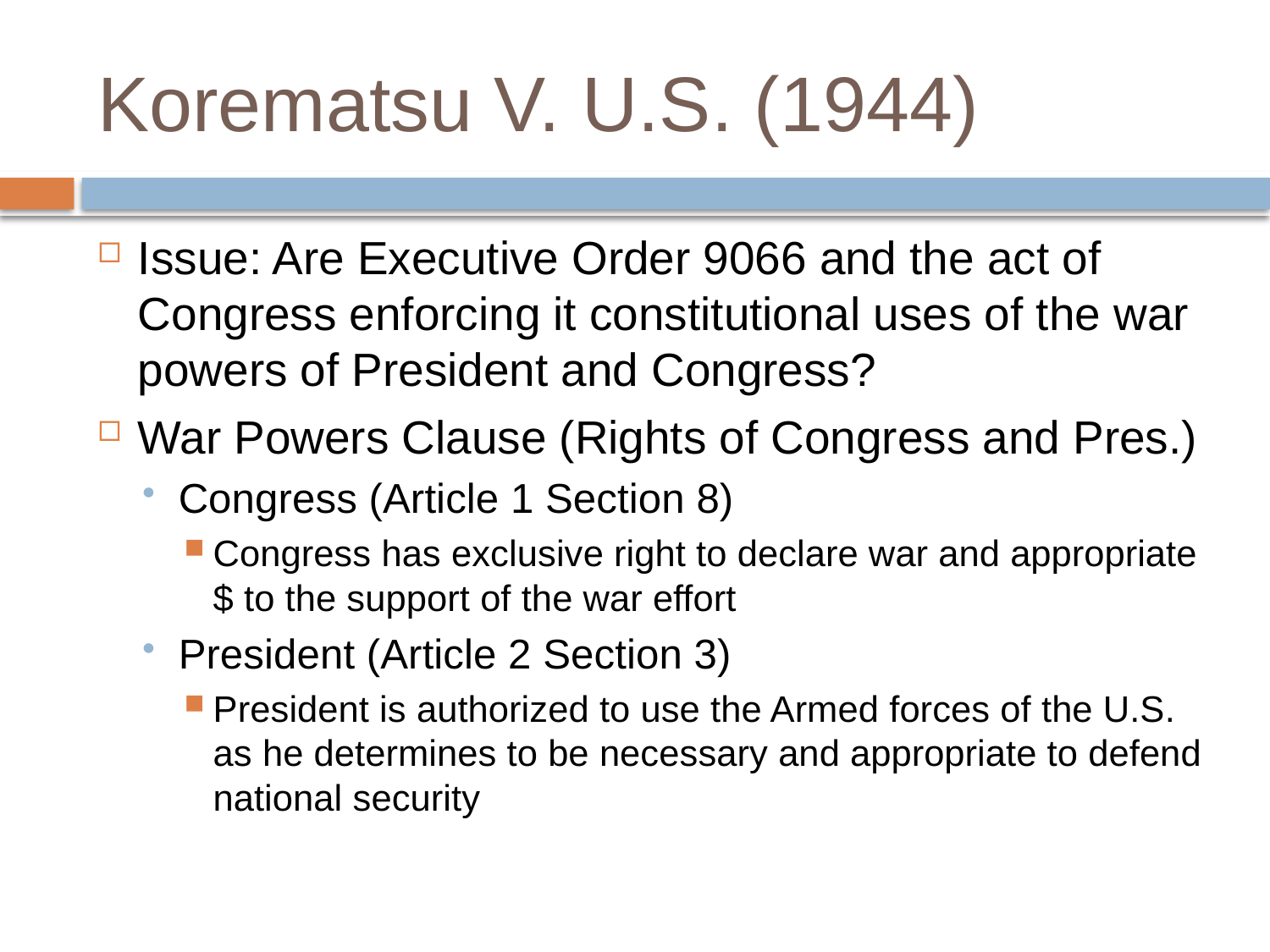

# Korematsu V. U.S. (1944)
Issue: Are Executive Order 9066 and the act of Congress enforcing it constitutional uses of the war powers of President and Congress?
War Powers Clause (Rights of Congress and Pres.)
Congress (Article 1 Section 8)
Congress has exclusive right to declare war and appropriate $ to the support of the war effort
President (Article 2 Section 3)
President is authorized to use the Armed forces of the U.S. as he determines to be necessary and appropriate to defend national security